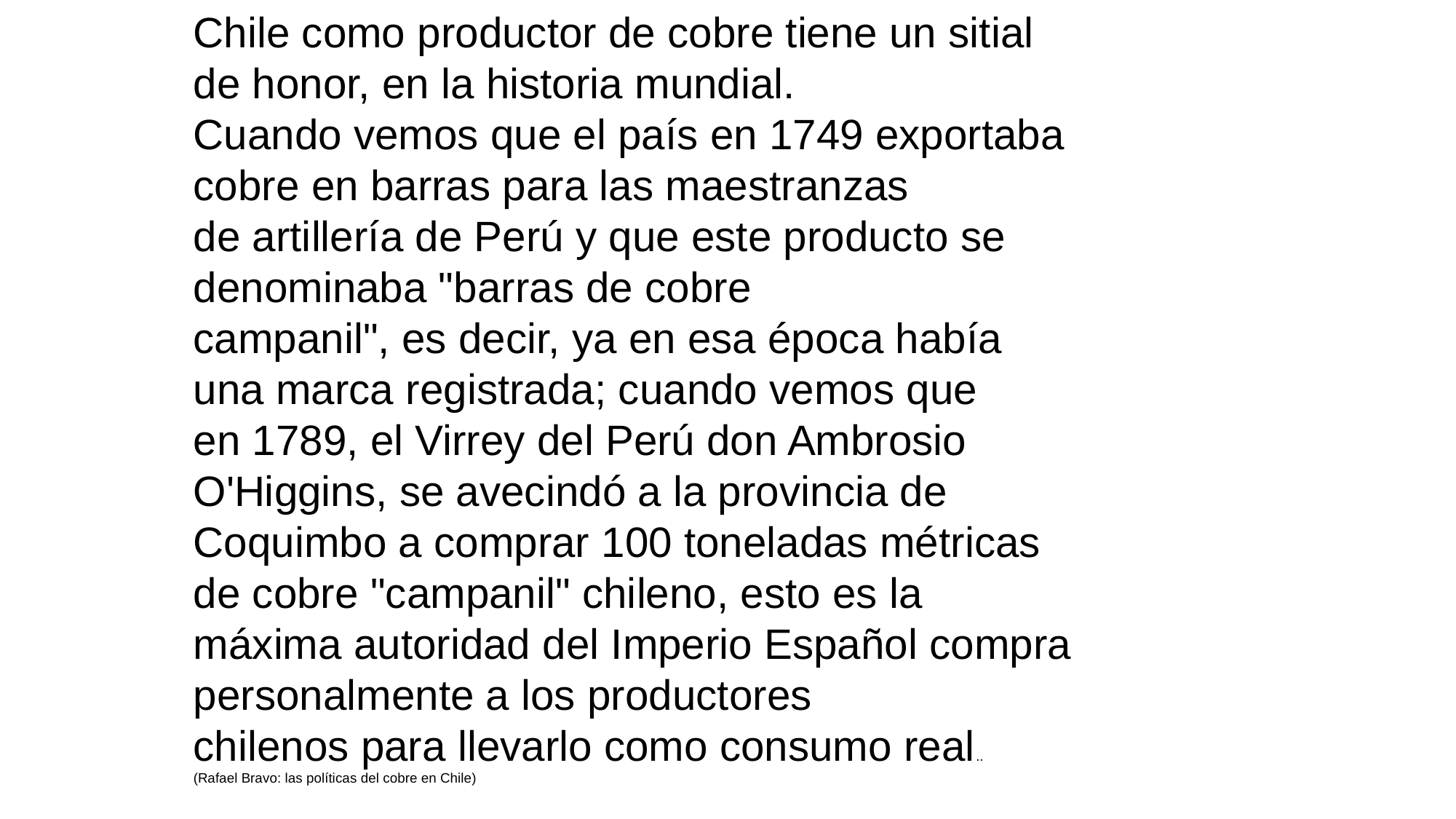

Chile como productor de cobre tiene un sitial de honor, en la historia mundial.
Cuando vemos que el país en 1749 exportaba cobre en barras para las maestranzas
de artillería de Perú y que este producto se denominaba "barras de cobre
campanil", es decir, ya en esa época había una marca registrada; cuando vemos que
en 1789, el Virrey del Perú don Ambrosio O'Higgins, se avecindó a la provincia de
Coquimbo a comprar 100 toneladas métricas de cobre "campanil" chileno, esto es la
máxima autoridad del Imperio Español compra personalmente a los productores
chilenos para llevarlo como consumo real..
(Rafael Bravo: las políticas del cobre en Chile)